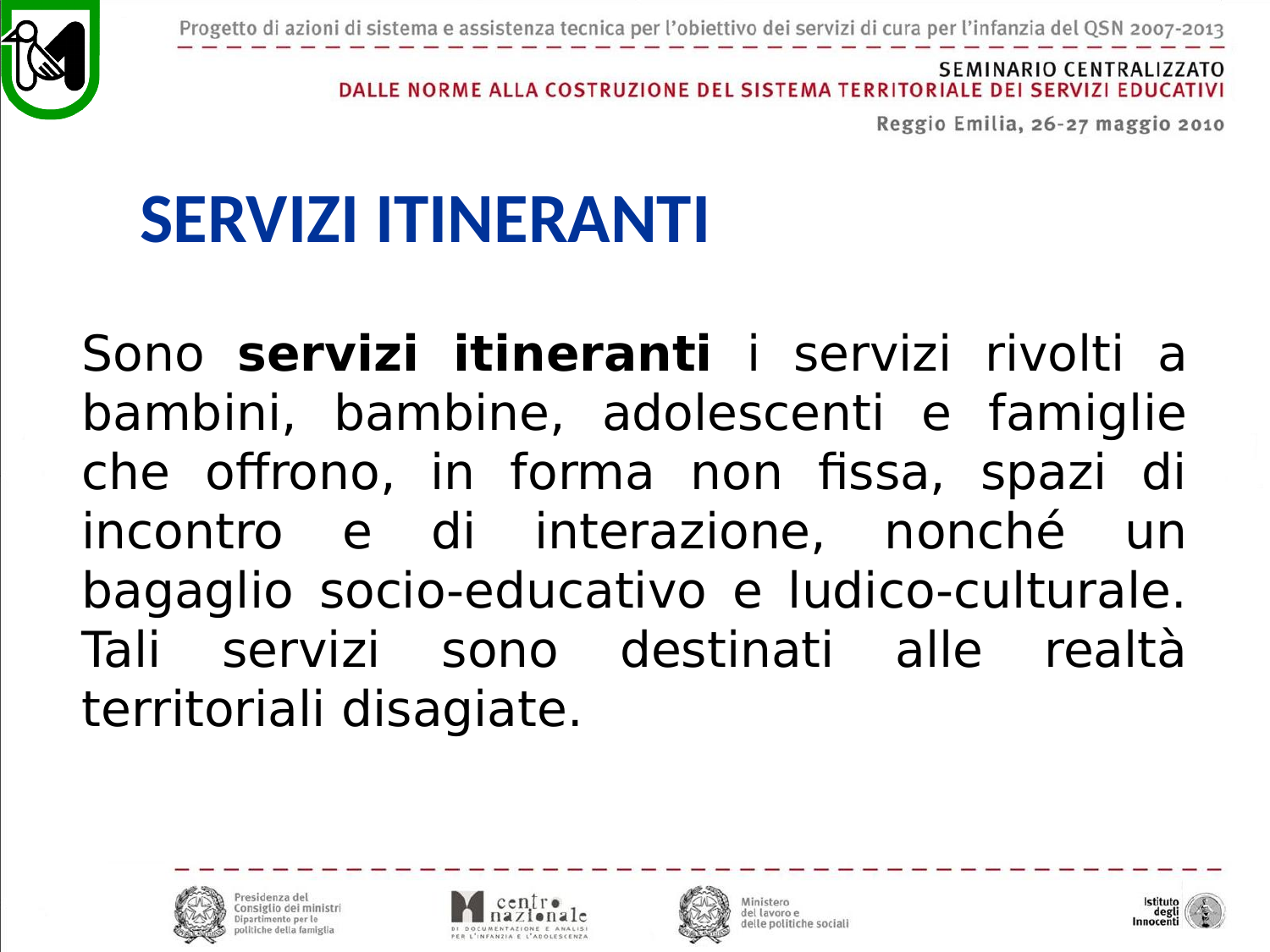

SERVIZI ITINERANTI
Sono servizi itineranti i servizi rivolti a bambini, bambine, adolescenti e famiglie che offrono, in forma non fissa, spazi di incontro e di interazione, nonché un bagaglio socio-educativo e ludico-culturale. Tali servizi sono destinati alle realtà territoriali disagiate.